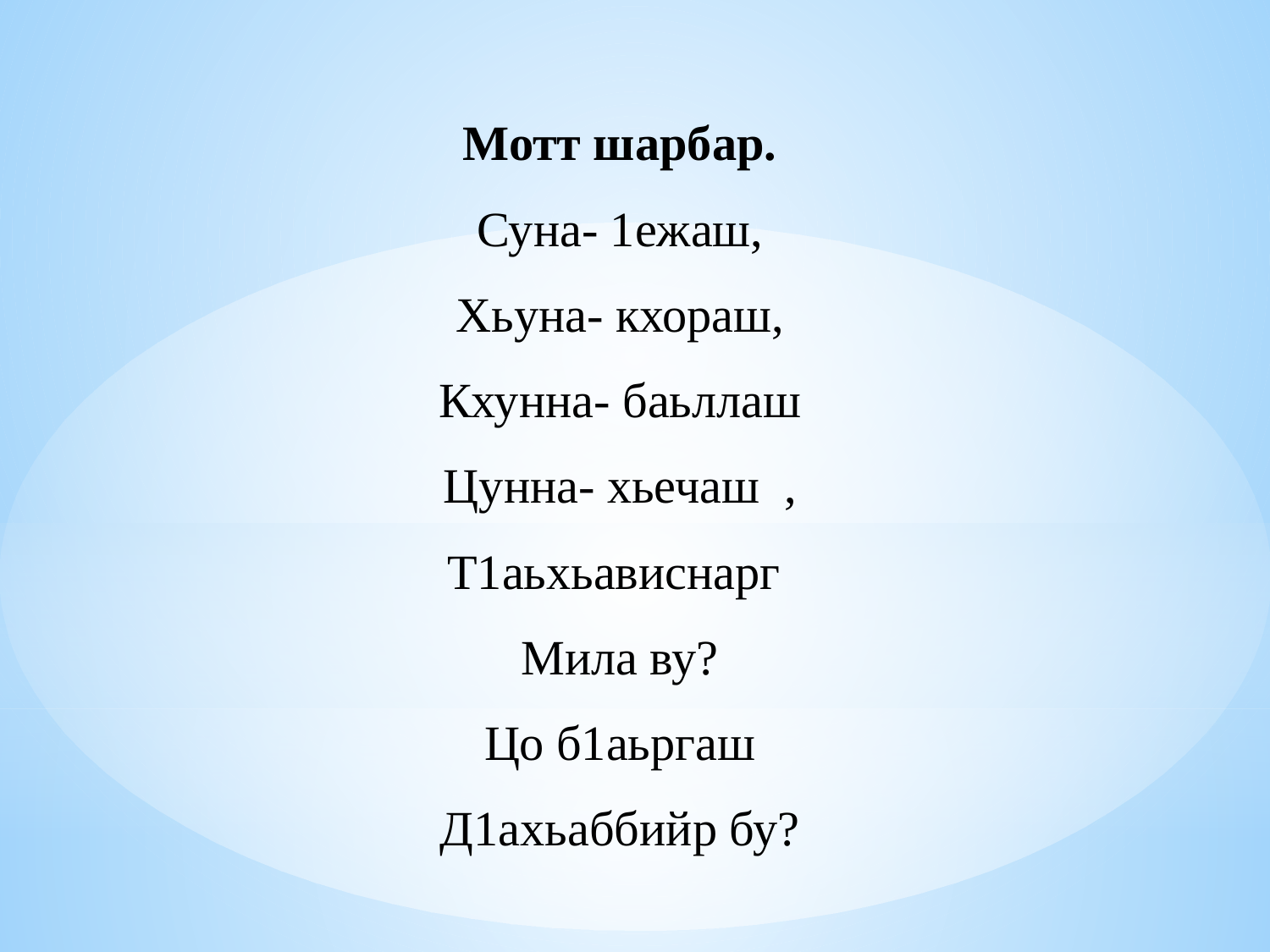

Мотт шарбар.
Суна- 1ежаш,
Хьуна- кхораш,
Кхунна- баьллаш
Цунна- хьечаш  ,
Т1аьхьависнарг
Мила ву?
Цо б1аьргаш
Д1ахьаббийр бу?